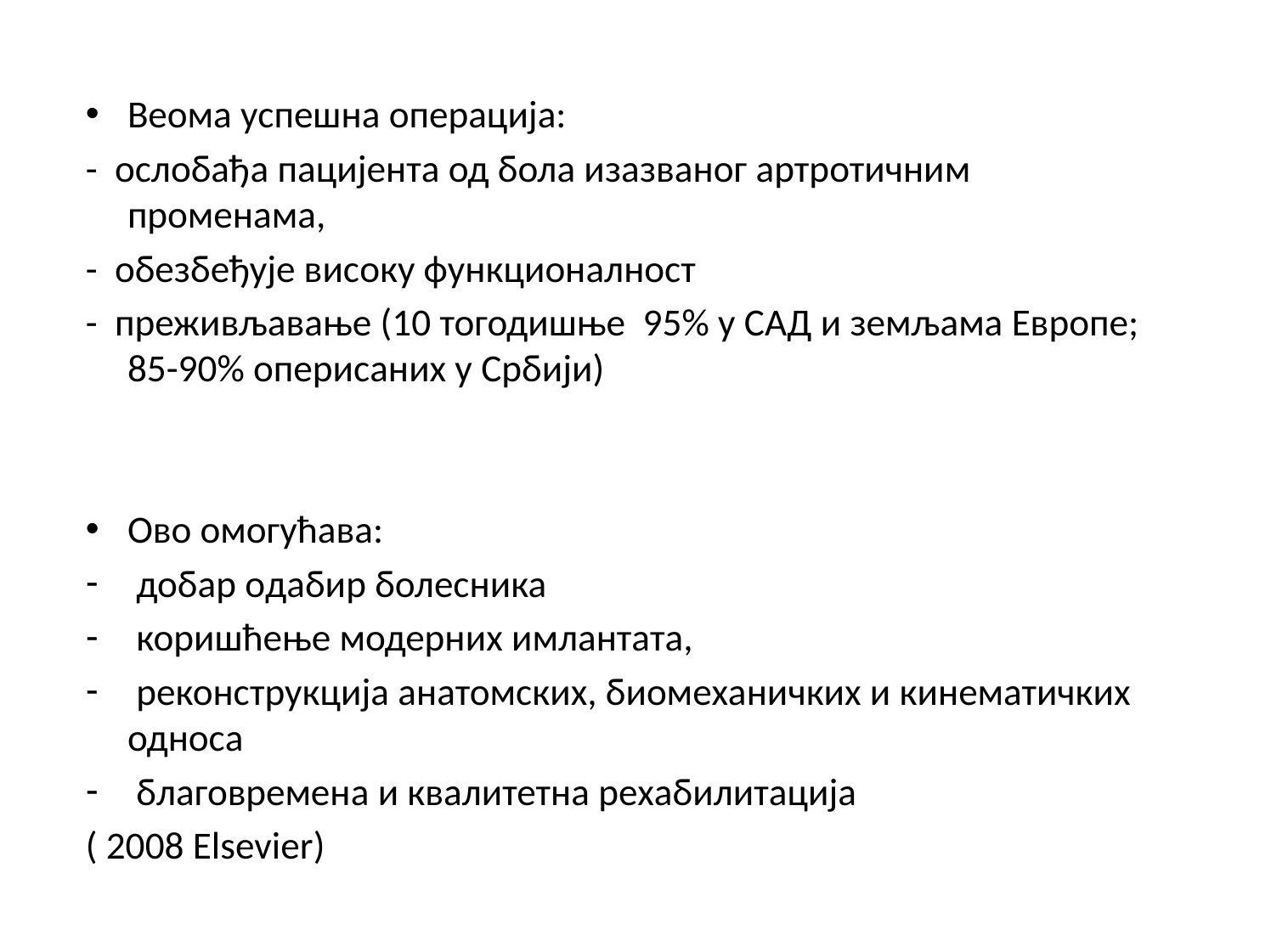

#
Веома успешна операција:
-  ослобађа пацијента од бола изазваног артротичним променама,
-  обезбеђује високу функционалност
-  преживљавање (10 тогодишње  95% у САД и земљама Европе; 85-90% оперисаних у Србији)

Ово омогућава:
 добар oдабир болесника
 коришћење модерних имлантата,
 реконструкција анатомских, биомеханичких и кинематичких односа
 благовремена и квалитетна рехабилитација
( 2008 Elsevier)